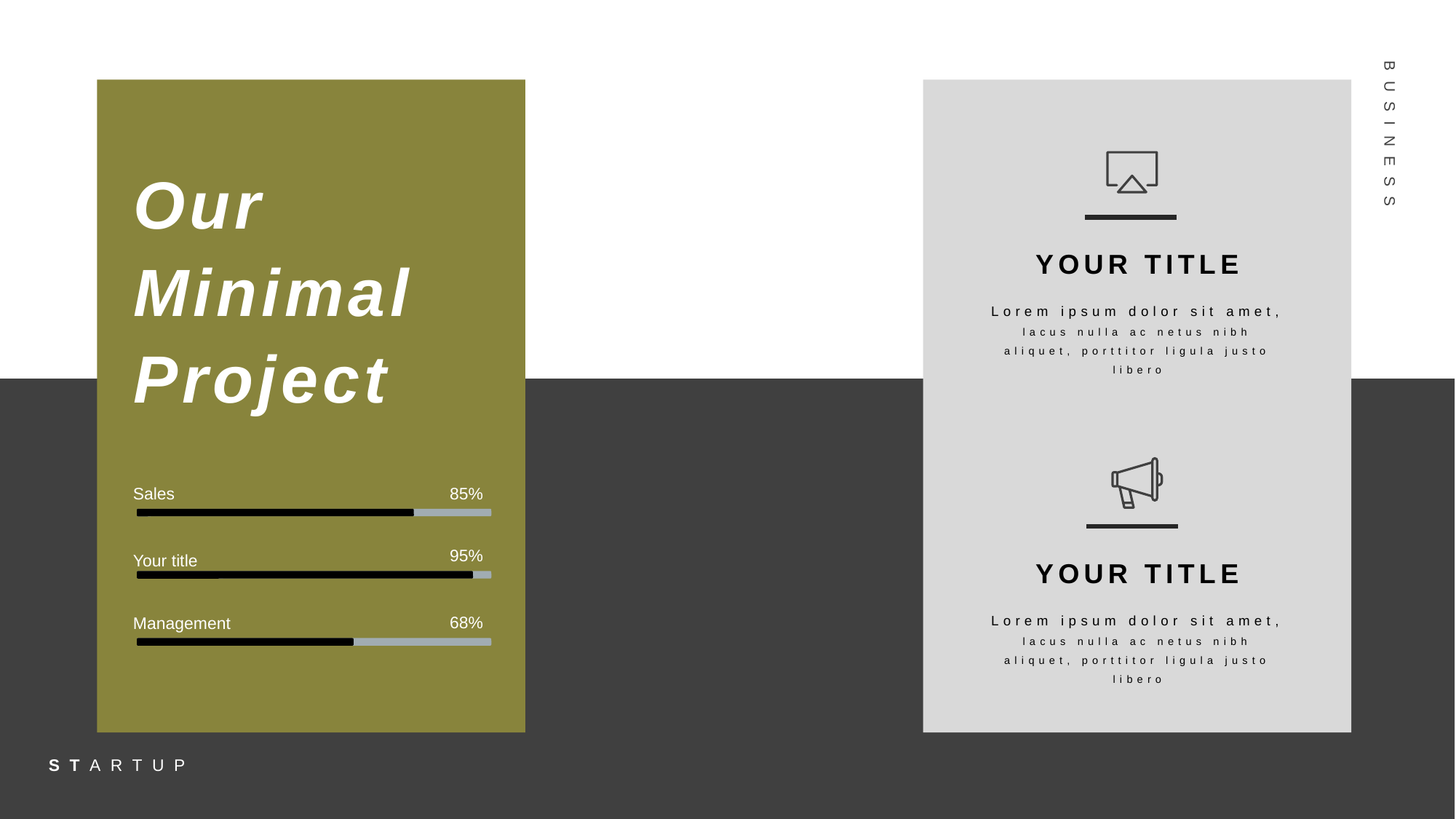

BUSINESS
Our
Minimal
Project
YOUR TITLE
Lorem ipsum dolor sit amet, lacus nulla ac netus nibh aliquet, porttitor ligula justo libero

Sales
85%

Your title
95%

Management
68%

YOUR TITLE
Lorem ipsum dolor sit amet, lacus nulla ac netus nibh aliquet, porttitor ligula justo libero
STARTUP